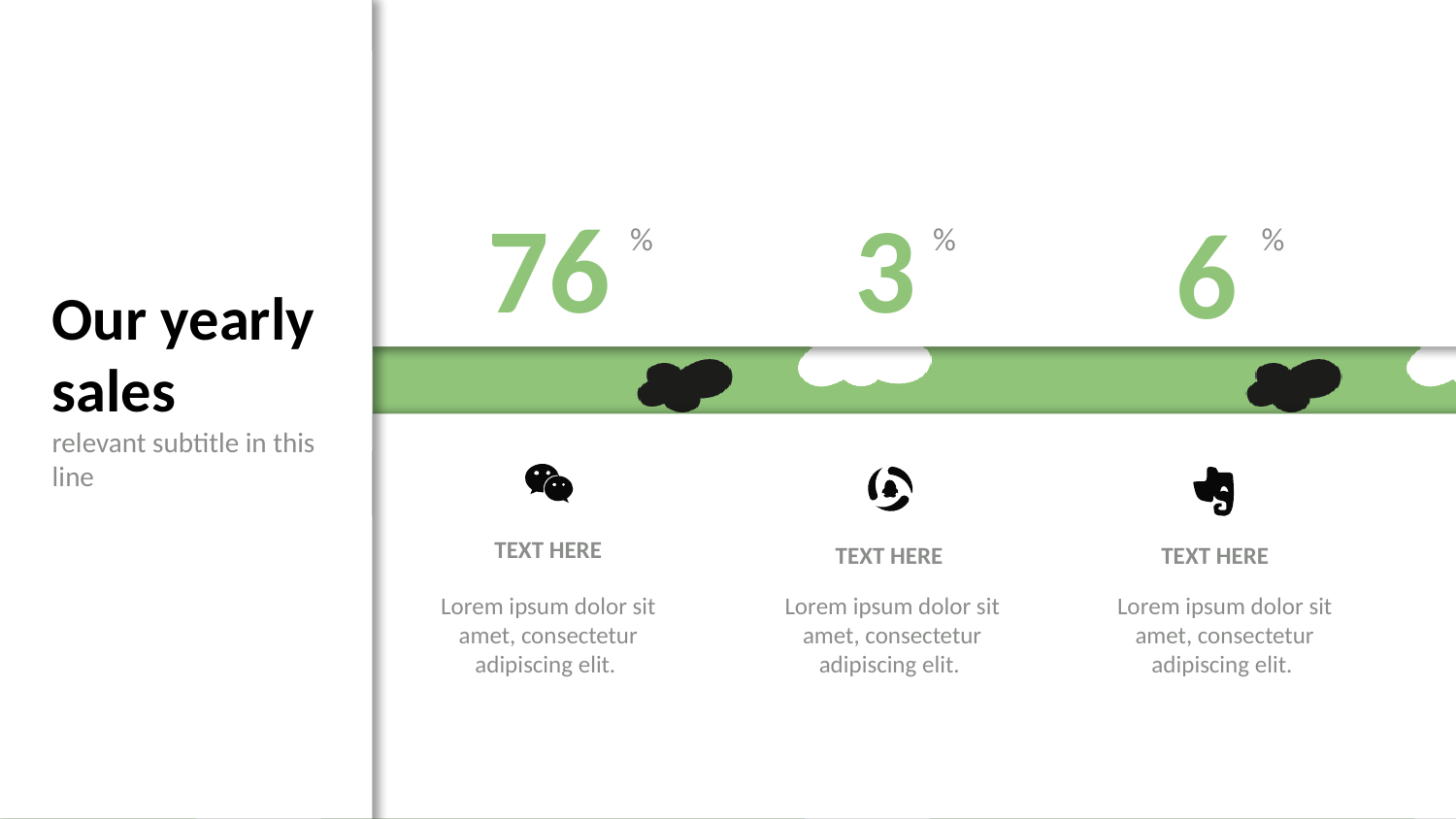

76
3
6
%
%
%
Our yearly sales
relevant subtitle in this line

TEXT HERE

TEXT HERE

TEXT HERE
Lorem ipsum dolor sit amet, consectetur adipiscing elit.
Lorem ipsum dolor sit amet, consectetur adipiscing elit.
Lorem ipsum dolor sit amet, consectetur adipiscing elit.